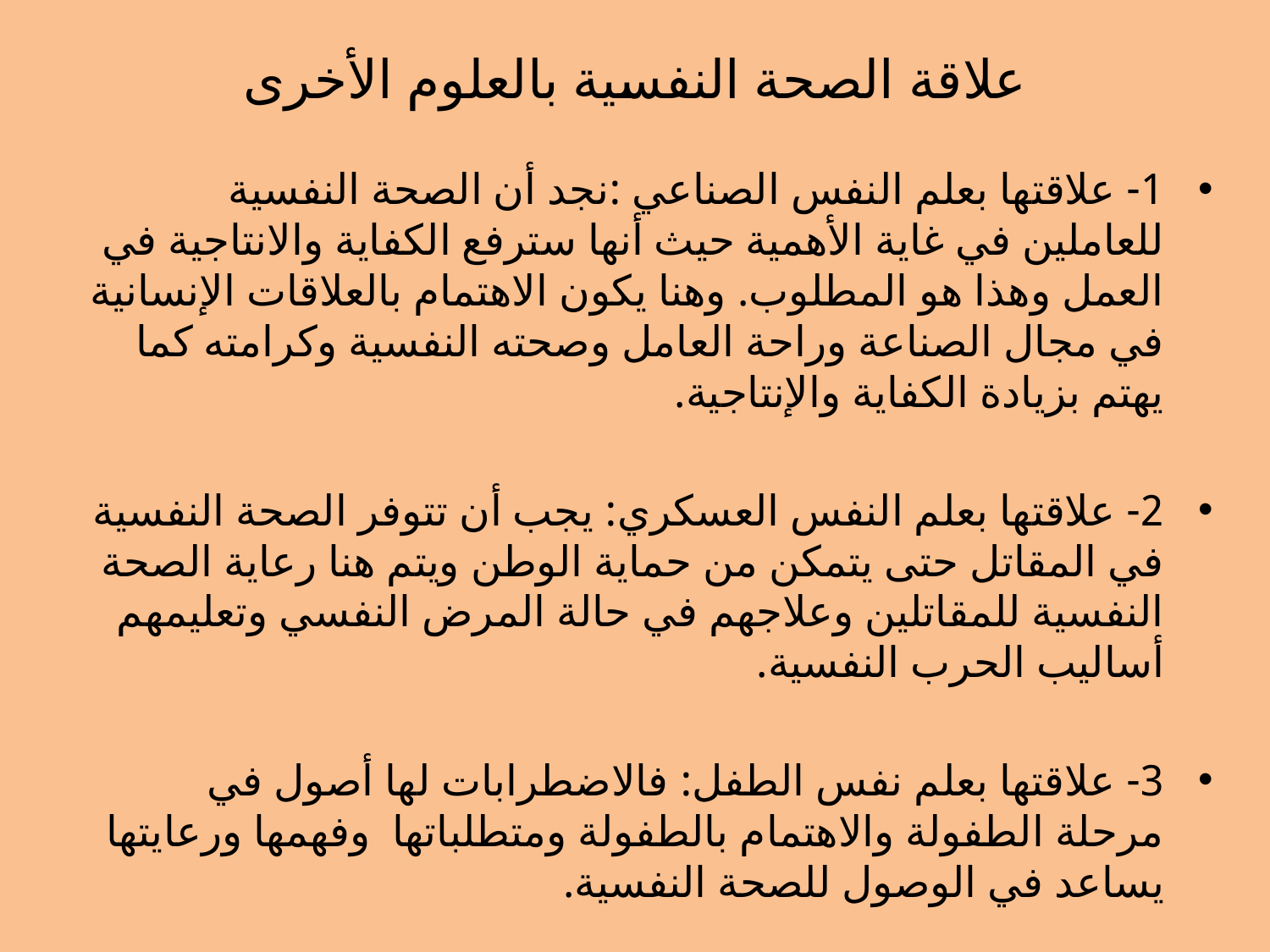

# علاقة الصحة النفسية بالعلوم الأخرى
1- علاقتها بعلم النفس الصناعي :نجد أن الصحة النفسية للعاملين في غاية الأهمية حيث أنها سترفع الكفاية والانتاجية في العمل وهذا هو المطلوب. وهنا يكون الاهتمام بالعلاقات الإنسانية في مجال الصناعة وراحة العامل وصحته النفسية وكرامته كما يهتم بزيادة الكفاية والإنتاجية.

2- علاقتها بعلم النفس العسكري: يجب أن تتوفر الصحة النفسية في المقاتل حتى يتمكن من حماية الوطن ويتم هنا رعاية الصحة النفسية للمقاتلين وعلاجهم في حالة المرض النفسي وتعليمهم أساليب الحرب النفسية.

3- علاقتها بعلم نفس الطفل: فالاضطرابات لها أصول في مرحلة الطفولة والاهتمام بالطفولة ومتطلباتها  وفهمها ورعايتها  يساعد في الوصول للصحة النفسية.